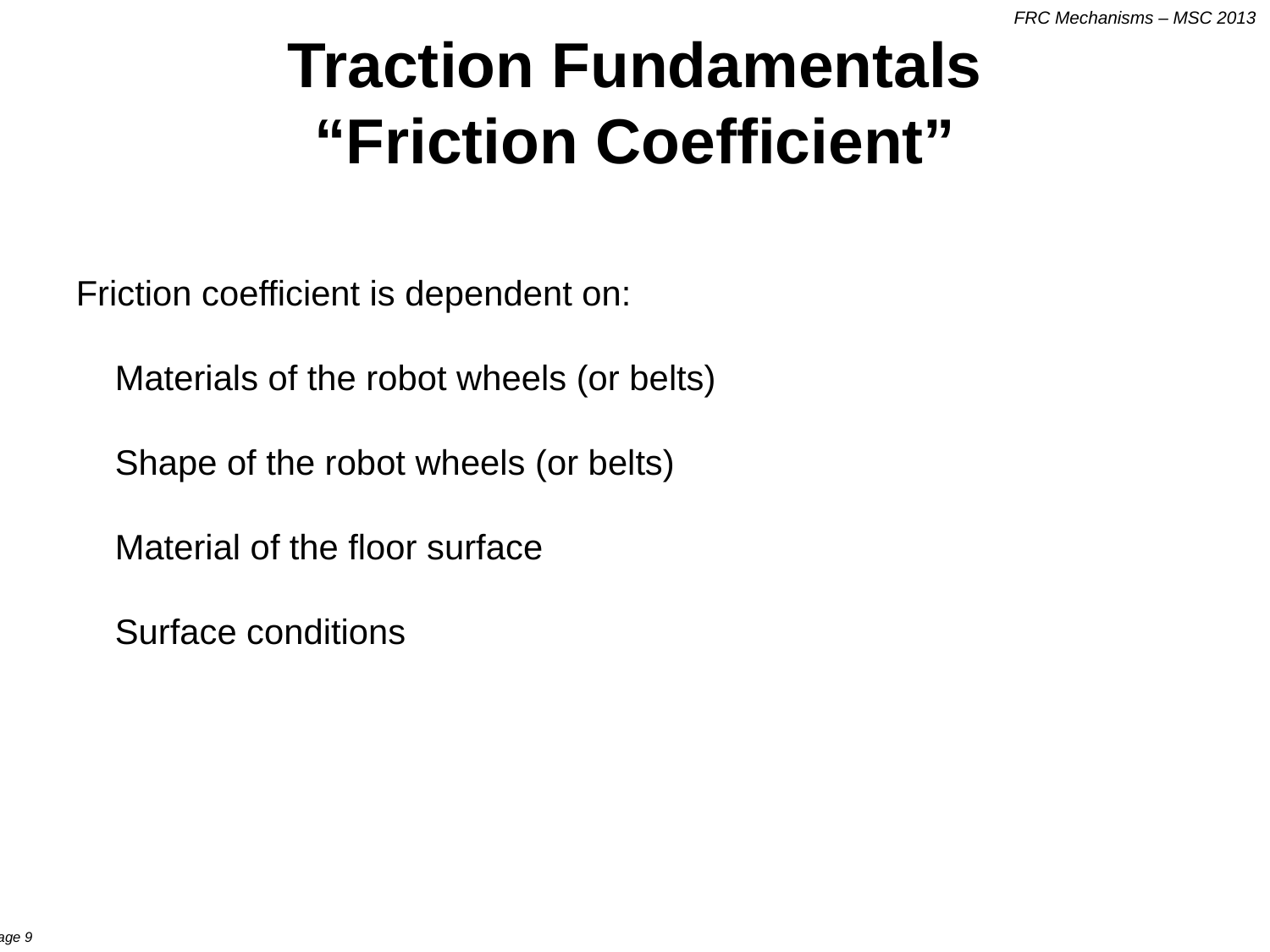

# Traction Fundamentals “Friction Coefficient”
Friction coefficient is dependent on:

    Materials of the robot wheels (or belts)

    Shape of the robot wheels (or belts)

    Material of the floor surface

    Surface conditions